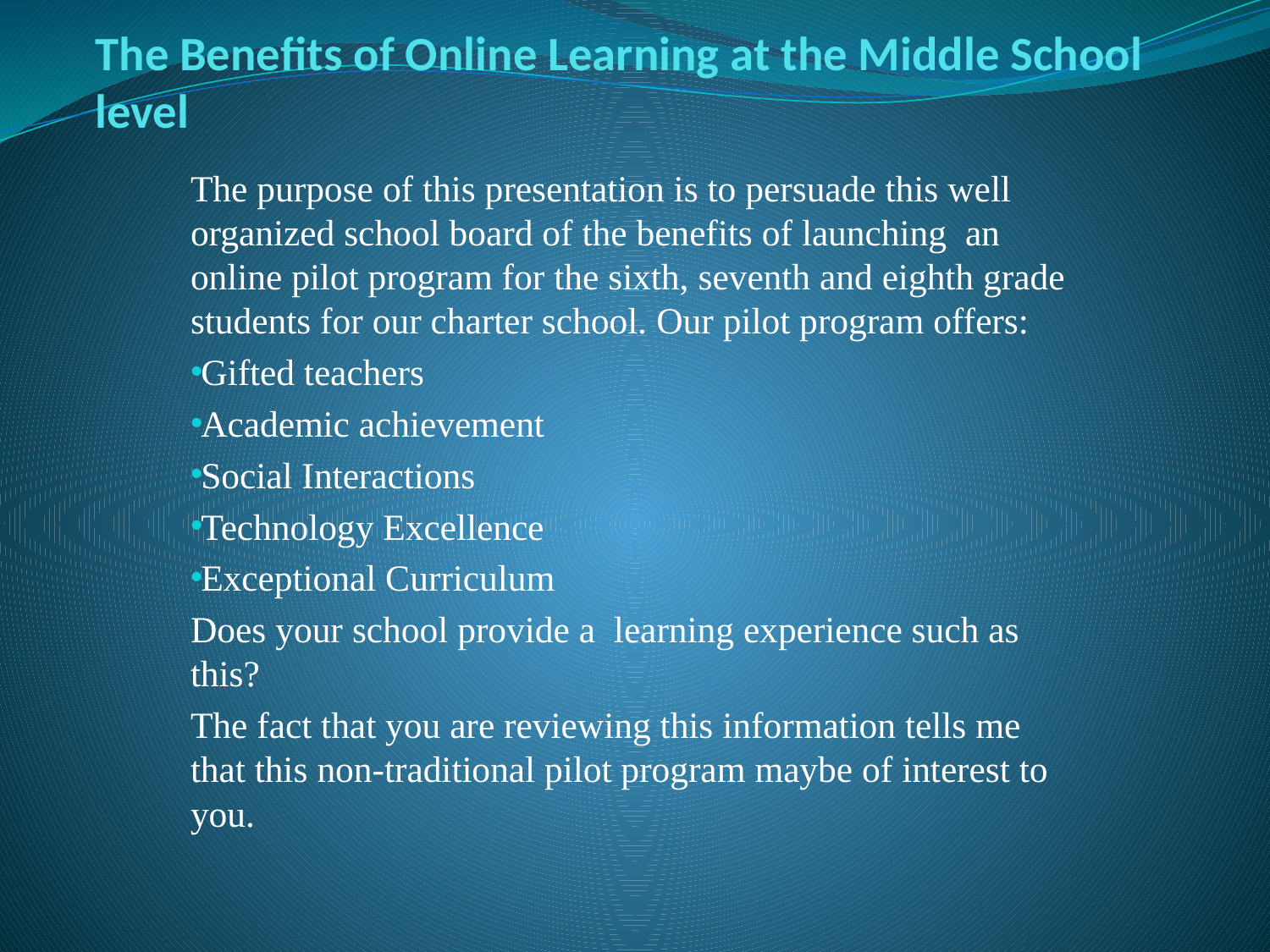

# The Benefits of Online Learning at the Middle School level
The purpose of this presentation is to persuade this well organized school board of the benefits of launching  an  online pilot program for the sixth, seventh and eighth grade students for our charter school. Our pilot program offers:
Gifted teachers
Academic achievement
Social Interactions
Technology Excellence
Exceptional Curriculum
Does your school provide a  learning experience such as this?
The fact that you are reviewing this information tells me that this non-traditional pilot program maybe of interest to you.